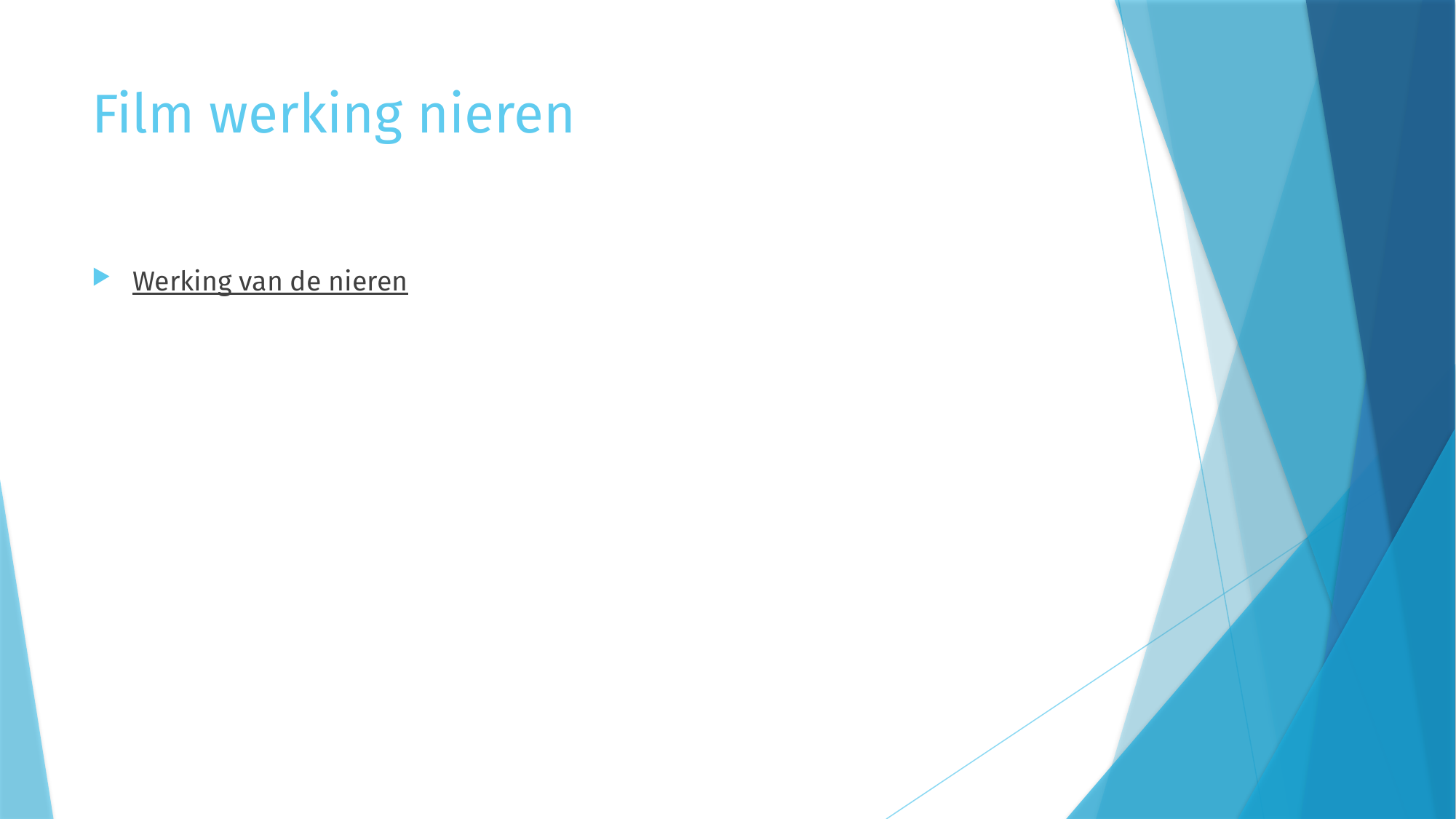

# Film werking nieren
Werking van de nieren